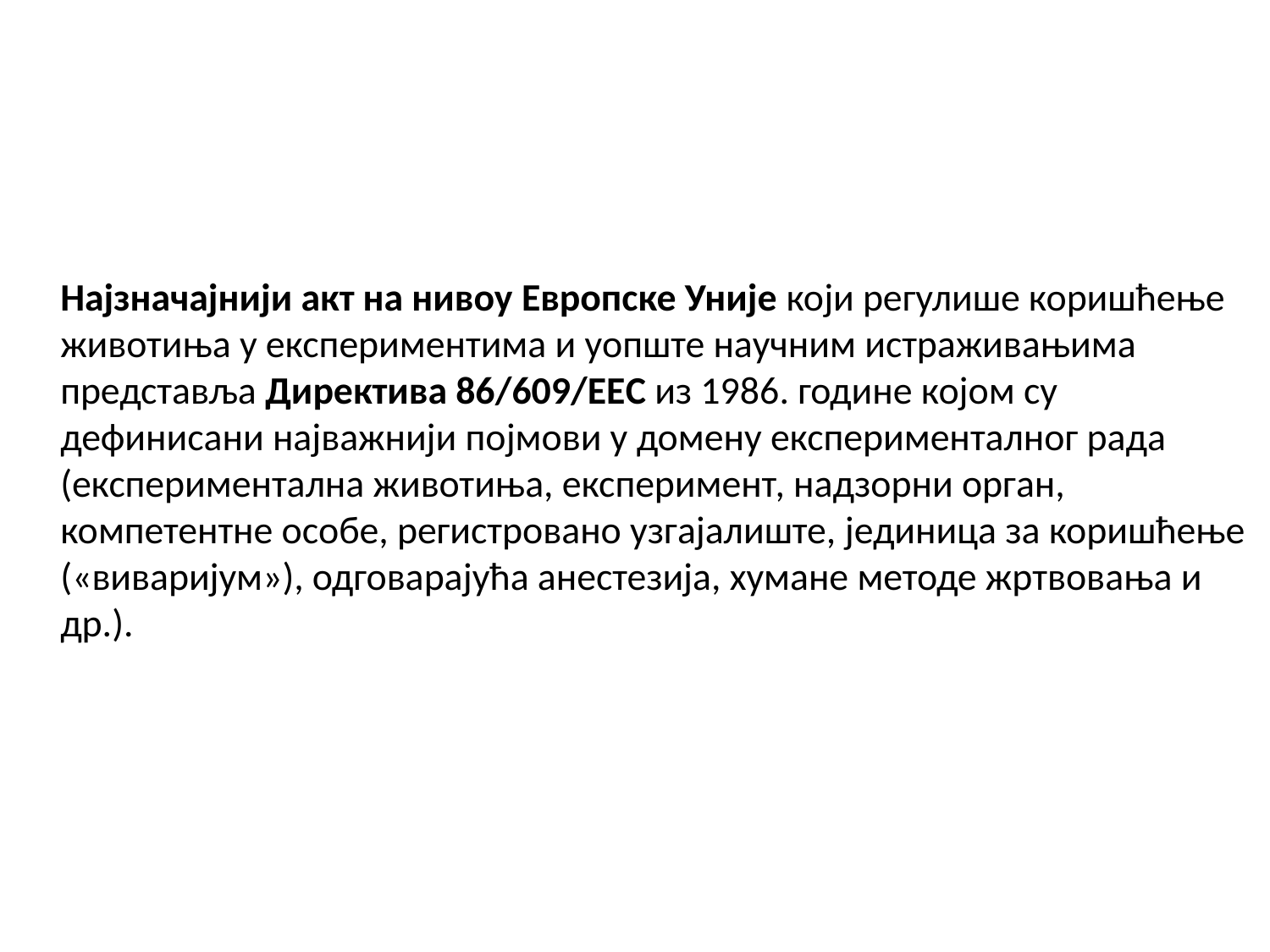

Најзначајнији акт на нивоу Европске Уније који регулише коришћење животиња у експериментима и уопште научним истраживањима представља Директива 86/609/ЕЕC из 1986. године којом су дефинисани најважнији појмови у домену експерименталног рада (експериментална животиња, експеримент, надзорни орган, компетентне особе, регистровано узгајалиште, јединица за коришћење («виваријум»), одговарајућа анестезија, хумане методе жртвовања и др.).